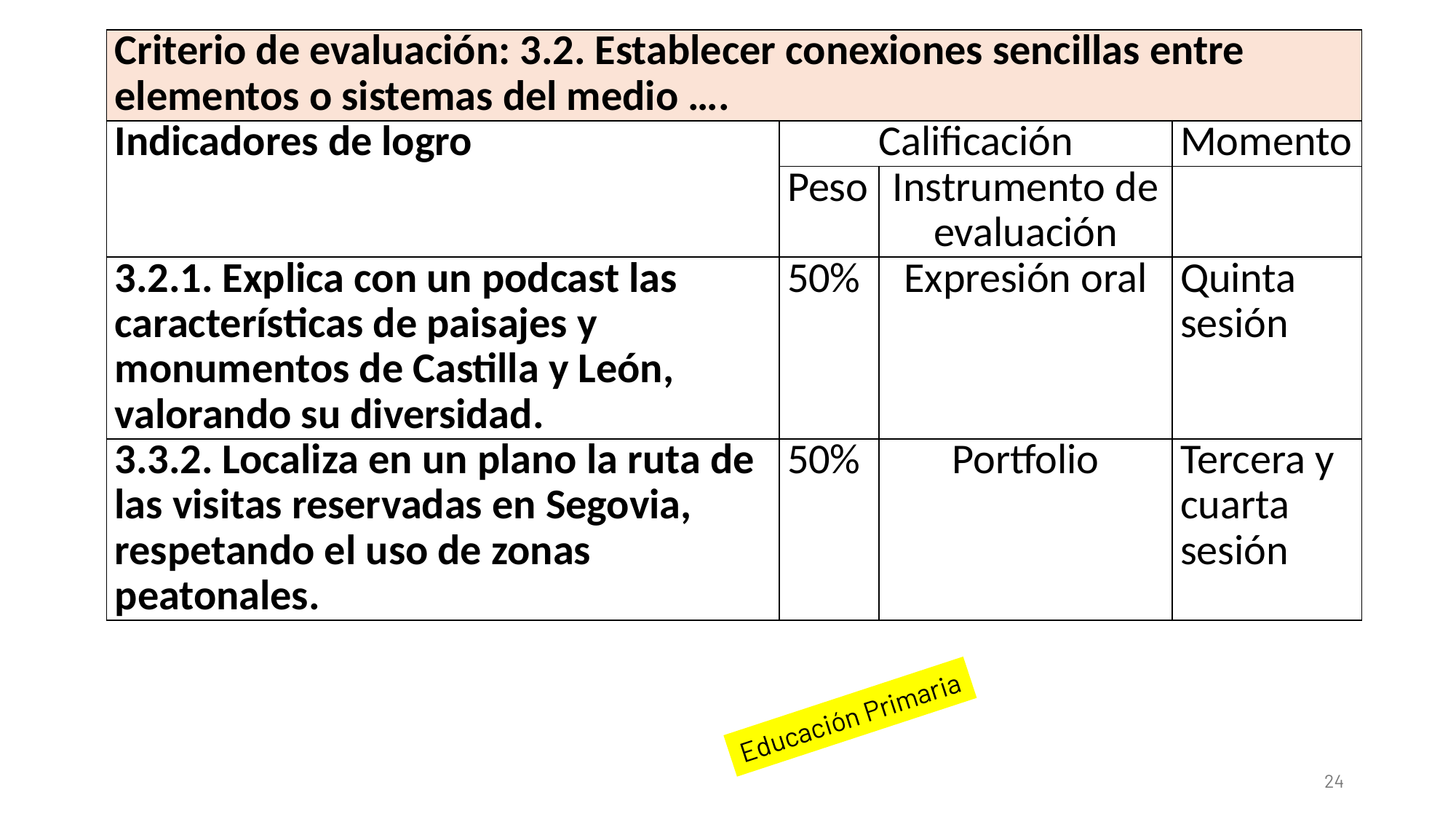

| Criterio de evaluación: 3.2. Establecer conexiones sencillas entre elementos o sistemas del medio …. |  |  |  |
| --- | --- | --- | --- |
| Indicadores de logro | Calificación |  | Momento |
|  | Peso | Instrumento de evaluación |  |
| 3.2.1. Explica con un podcast las características de paisajes y monumentos de Castilla y León, valorando su diversidad. | 50% | Expresión oral | Quinta sesión |
| 3.3.2. Localiza en un plano la ruta de las visitas reservadas en Segovia, respetando el uso de zonas peatonales. | 50% | Portfolio | Tercera y cuarta sesión |
Educación Primaria
24